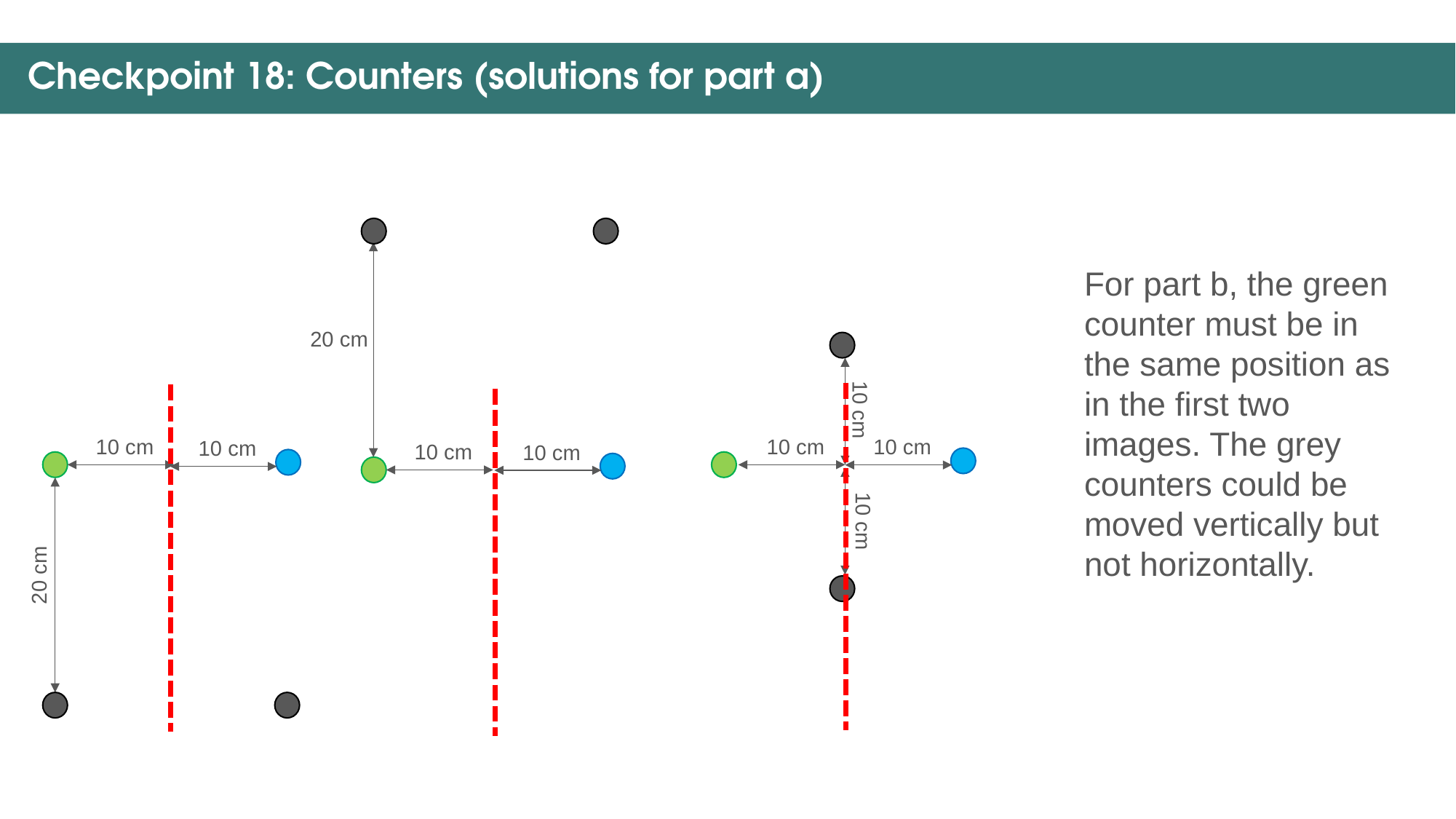

Checkpoint 18: Counters (solutions for part a)

For part b, the green counter must be in the same position as in the first two images. The grey counters could be moved vertically but not horizontally.
20 cm

10 cm
10 cm
10 cm
10 cm
10 cm
10 cm
10 cm

10 cm
20 cm